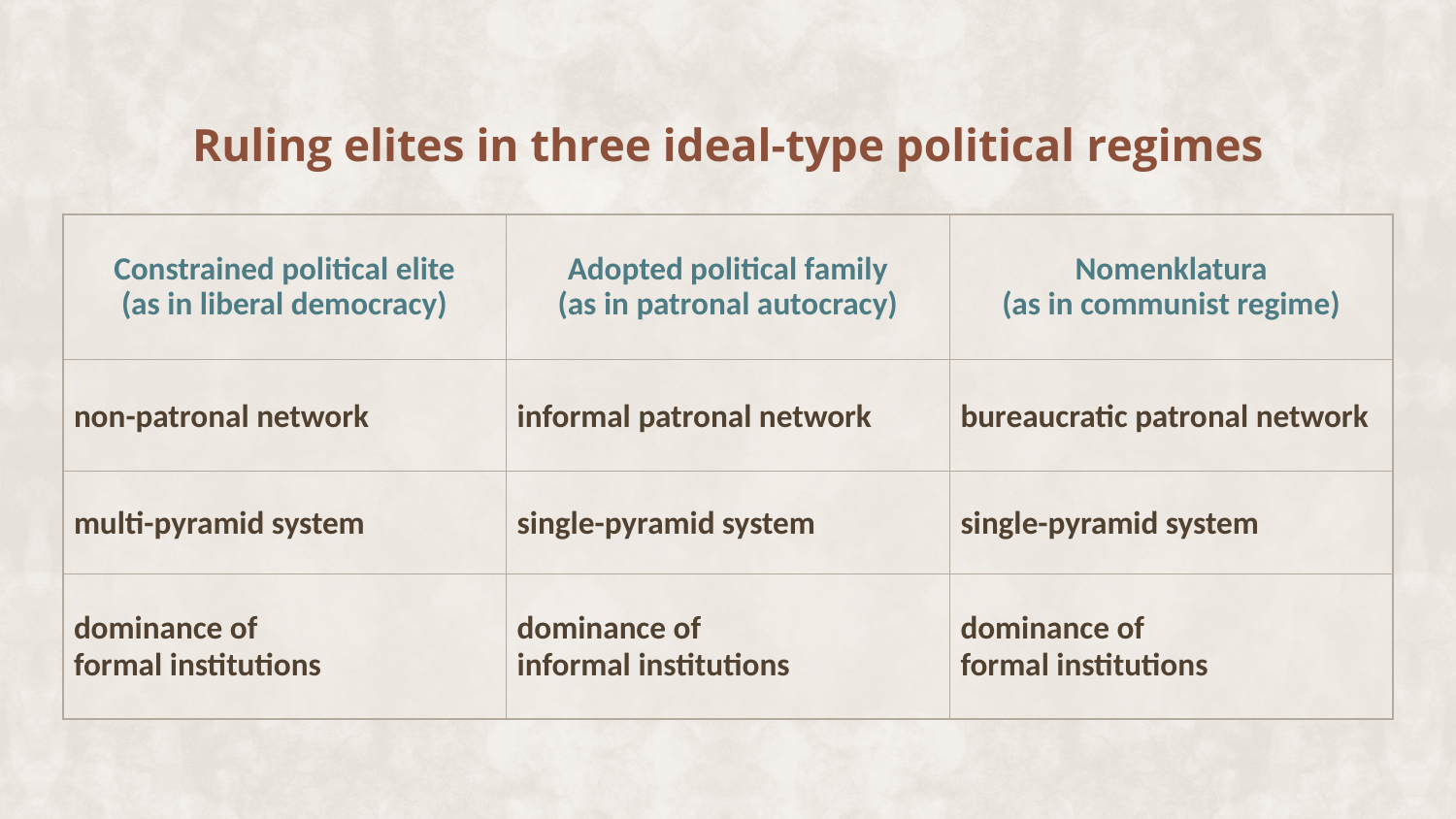

# Ruling elites in three ideal-type political regimes
| Constrained political elite (as in liberal democracy) | Adopted political family (as in patronal autocracy) | Nomenklatura (as in communist regime) |
| --- | --- | --- |
| non-patronal network | informal patronal network | bureaucratic patronal network |
| multi-pyramid system | single-pyramid system | single-pyramid system |
| dominance of formal institutions | dominance of informal institutions | dominance of formal institutions |